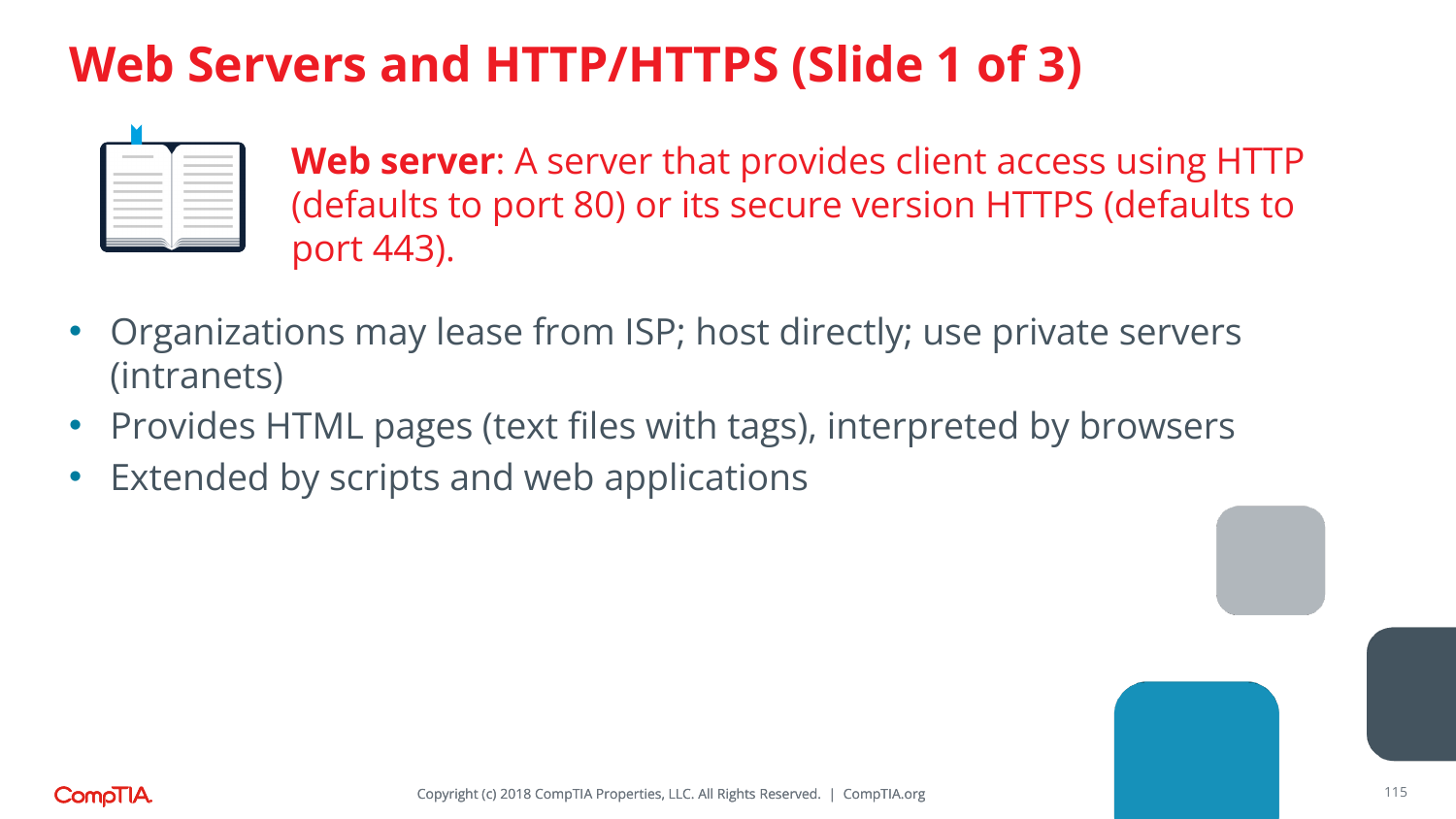

# Web Servers and HTTP/HTTPS (Slide 1 of 3)
Web server: A server that provides client access using HTTP (defaults to port 80) or its secure version HTTPS (defaults to port 443).
Organizations may lease from ISP; host directly; use private servers (intranets)
Provides HTML pages (text files with tags), interpreted by browsers
Extended by scripts and web applications
115